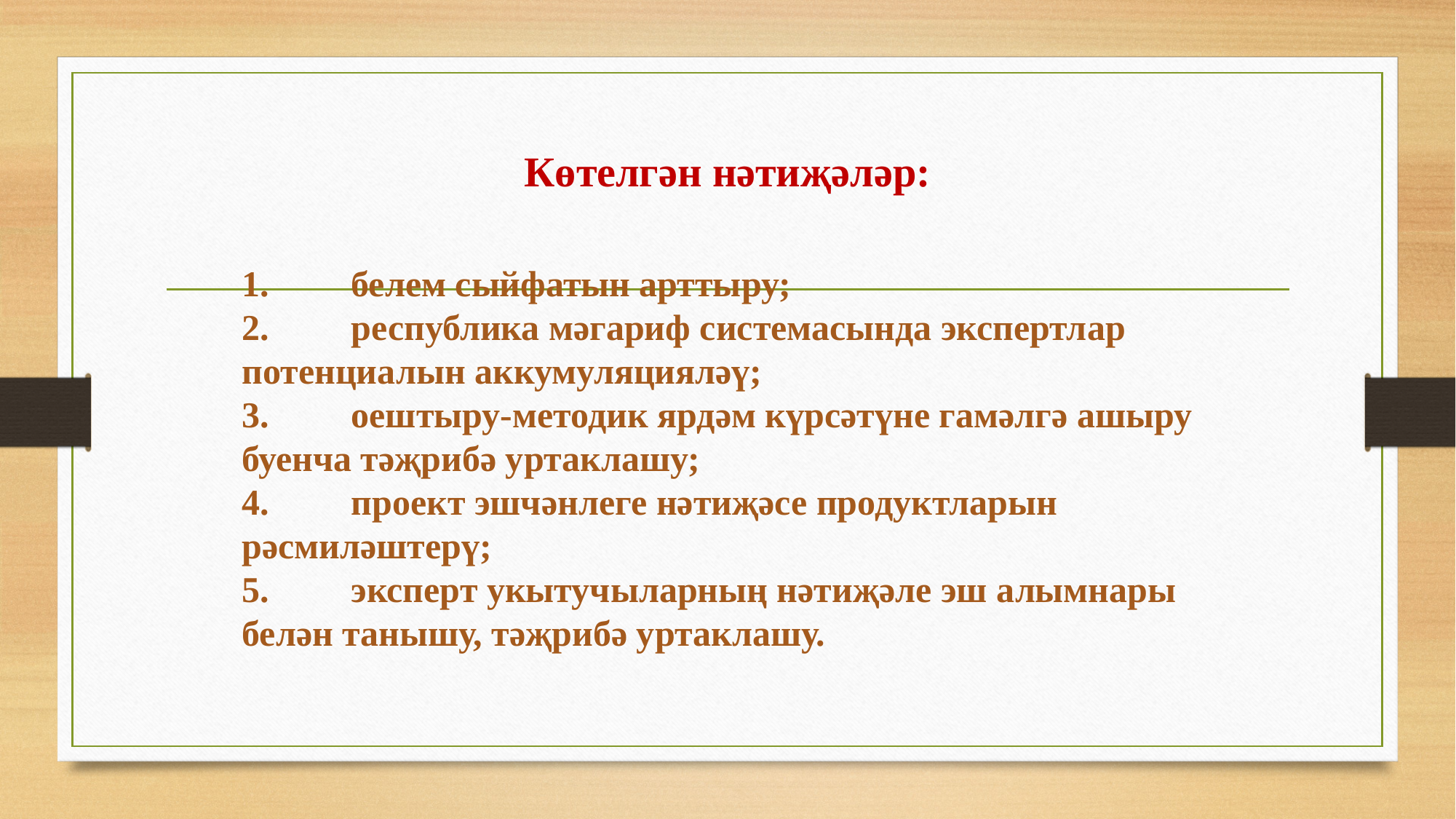

# Көтелгән нәтиҗәләр:
1.	белем сыйфатын арттыру;
2.	республика мәгариф системасында экспертлар потенциалын аккумуляцияләү;
3.	оештыру-методик ярдәм күрсәтүне гамәлгә ашыру буенча тәҗрибә уртаклашу;
4.	проект эшчәнлеге нәтиҗәсе продуктларын рәсмиләштерү;
5.	эксперт укытучыларның нәтиҗәле эш алымнары белән танышу, тәҗрибә уртаклашу.